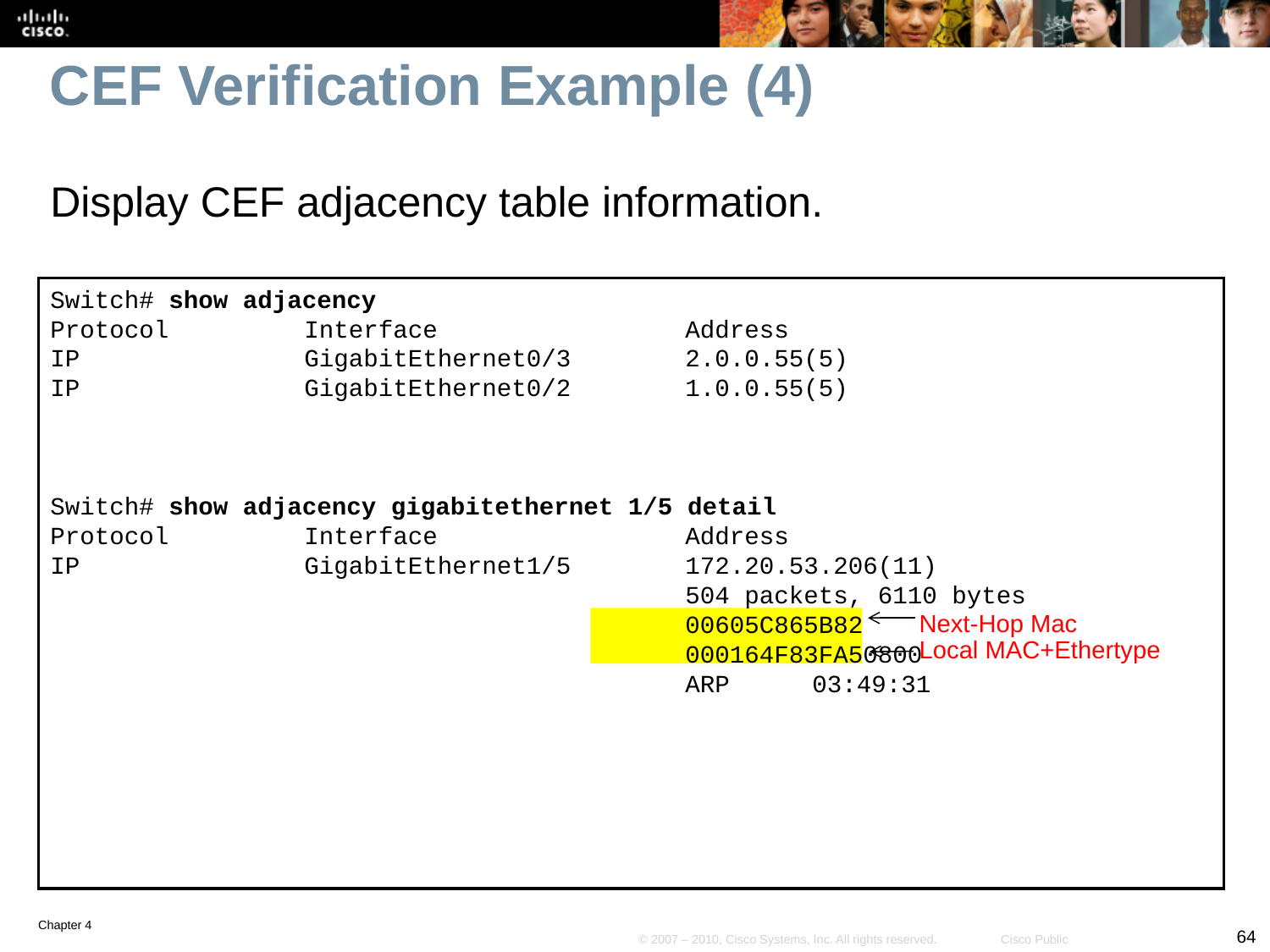

# CEF Verification Example (4)
Display CEF adjacency table information.
Switch# show adjacency
Protocol 	Interface 		Address
IP 		GigabitEthernet0/3 	2.0.0.55(5)
IP 		GigabitEthernet0/2 	1.0.0.55(5)

Switch# show adjacency gigabitethernet 1/5 detail
Protocol 	Interface 		Address
IP 		GigabitEthernet1/5 	172.20.53.206(11)
					504 packets, 6110 bytes
					00605C865B82
					000164F83FA50800
					ARP 	03:49:31
Next-Hop Mac
Local MAC+Ethertype